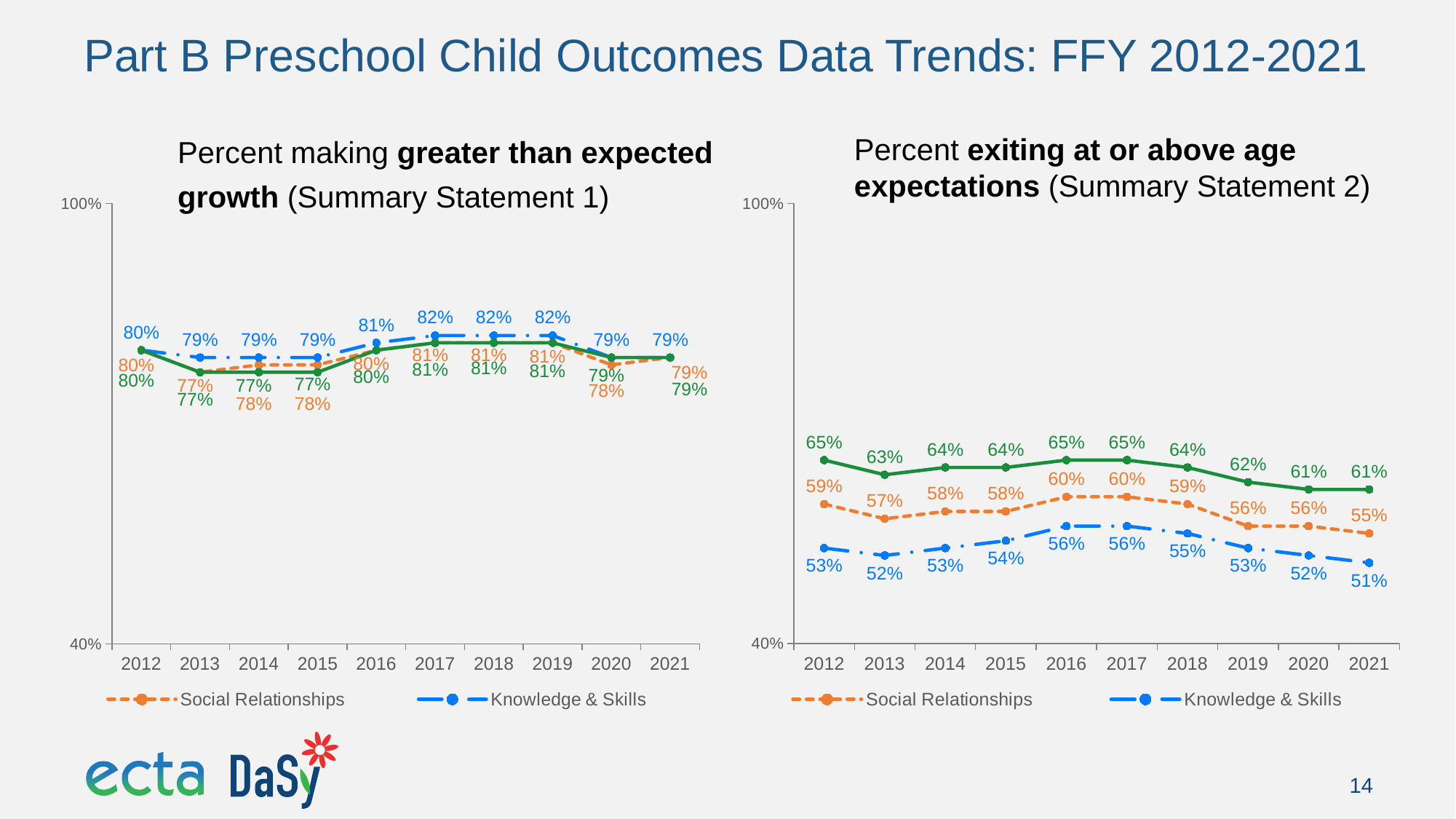

# Part B Preschool Child Outcomes Data Trends: FFY 2012-2021
Percent exiting at or above age expectations (Summary Statement 2)
Percent making greater than expected growth (Summary Statement 1)

### Chart

| Category | Social Relationships | Knowledge & Skills | Actions to Meet Needs |
|---|---|---|---|
| 2012 | 0.8 | 0.8 | 0.8 |
| 2013 | 0.77 | 0.79 | 0.77 |
| 2014 | 0.78 | 0.79 | 0.77 |
| 2015 | 0.78 | 0.79 | 0.77 |
| 2016 | 0.8 | 0.81 | 0.8 |
| 2017 | 0.81 | 0.82 | 0.81 |
| 2018 | 0.81 | 0.82 | 0.81 |
| 2019 | 0.81 | 0.82 | 0.81 |
| 2020 | 0.78 | 0.79 | 0.79 |
| 2021 | 0.79 | 0.79 | 0.79 |

### Chart

| Category | Social Relationships | Knowledge & Skills | Actions to Meet Needs |
|---|---|---|---|
| 2012 | 0.59 | 0.53 | 0.65 |
| 2013 | 0.57 | 0.52 | 0.63 |
| 2014 | 0.58 | 0.53 | 0.64 |
| 2015 | 0.58 | 0.54 | 0.64 |
| 2016 | 0.6 | 0.56 | 0.65 |
| 2017 | 0.6 | 0.56 | 0.65 |
| 2018 | 0.59 | 0.55 | 0.64 |
| 2019 | 0.56 | 0.53 | 0.62 |
| 2020 | 0.56 | 0.52 | 0.61 |
| 2021 | 0.55 | 0.51 | 0.61 |
14